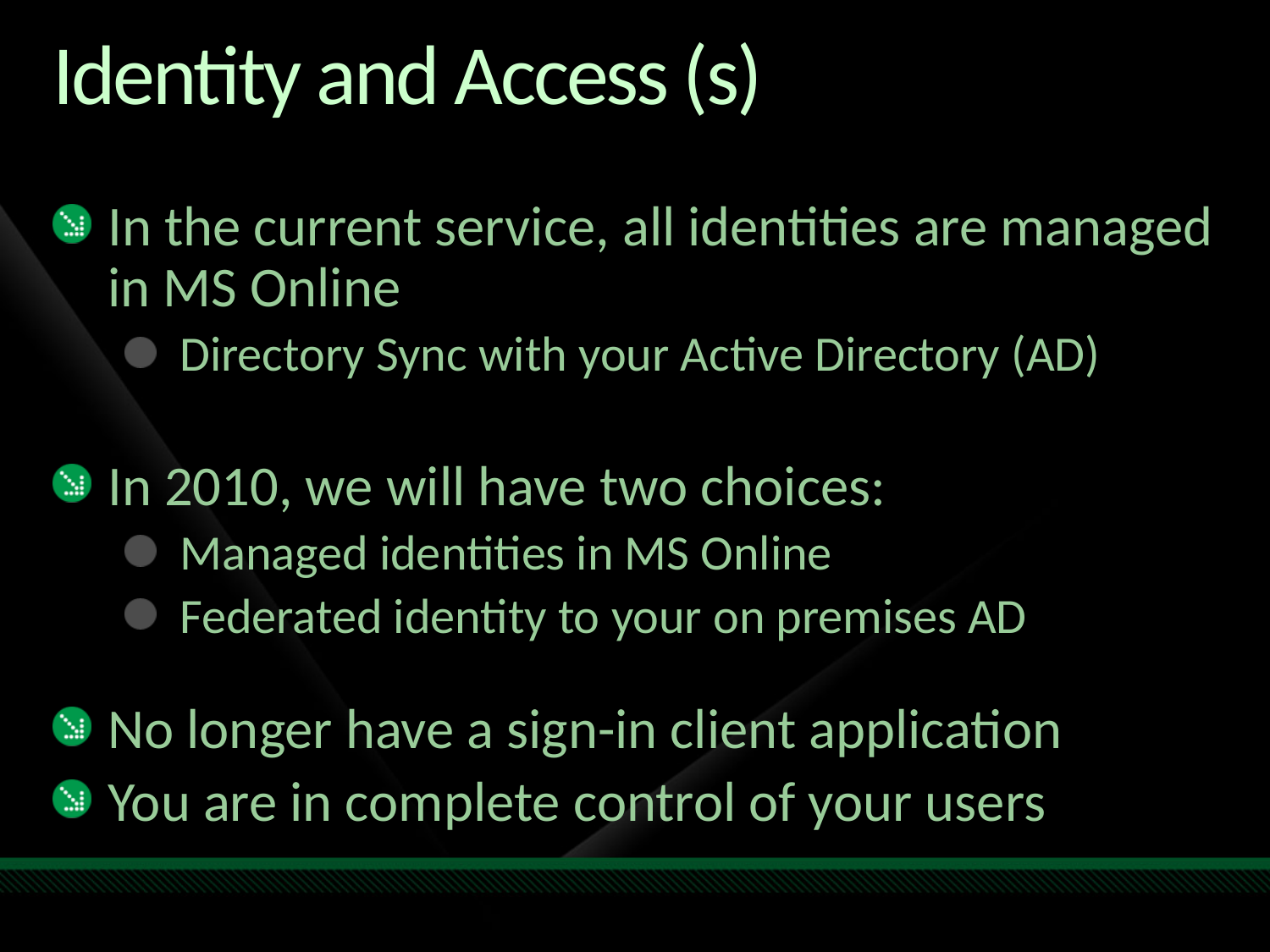

# Identity and Access (s)
In the current service, all identities are managed in MS Online
Directory Sync with your Active Directory (AD)

In 2010, we will have two choices:
Managed identities in MS Online
Federated identity to your on premises AD

No longer have a sign-in client application
You are in complete control of your users